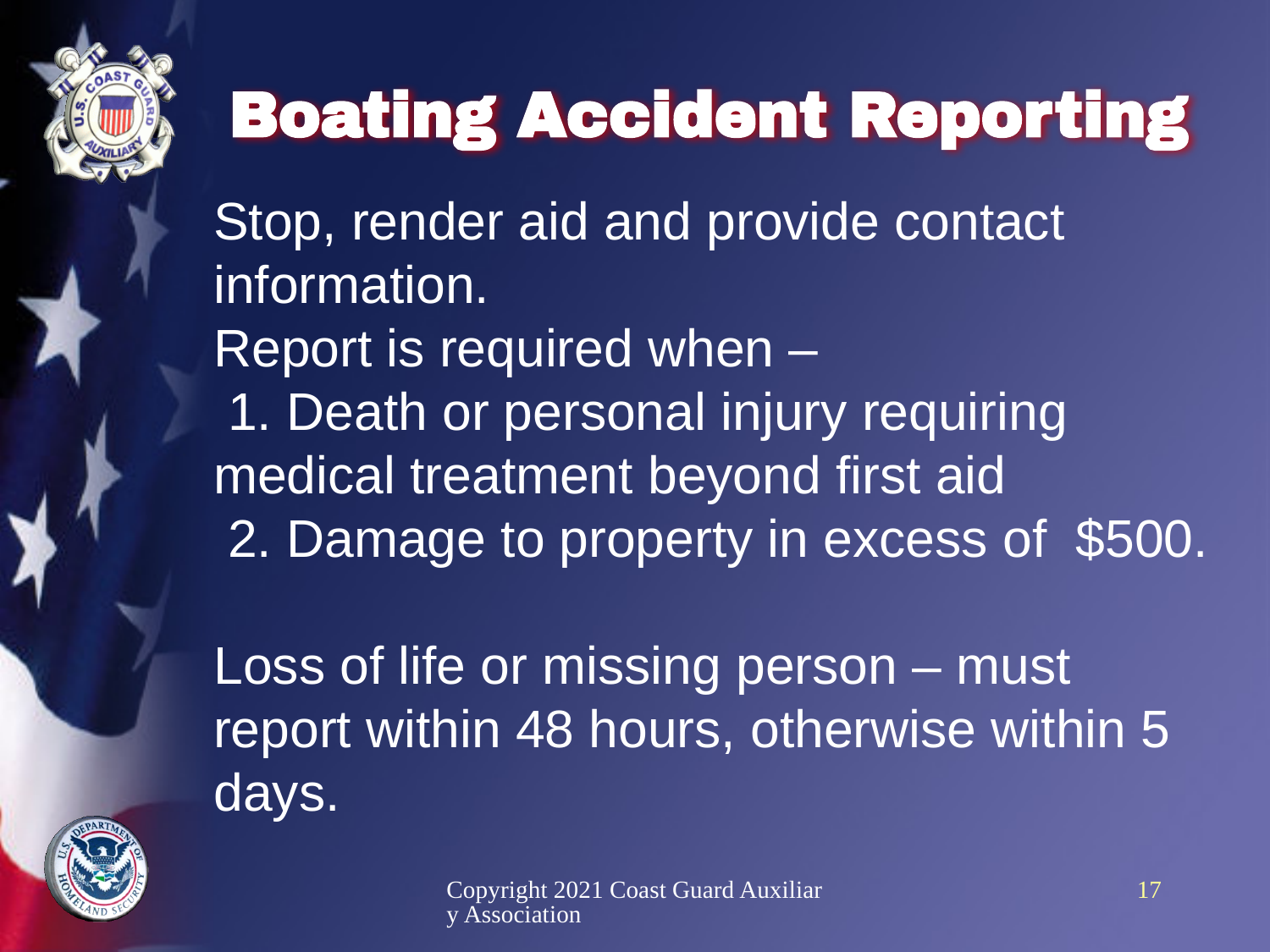

# Boating Accident Reporting
Stop, render aid and provide contact information.
Report is required when –
 1. Death or personal injury requiring medical treatment beyond first aid
 2. Damage to property in excess of  $500.

Loss of life or missing person – must report within 48 hours, otherwise within 5 days.
Copyright 2021 Coast Guard Auxiliary Association
17